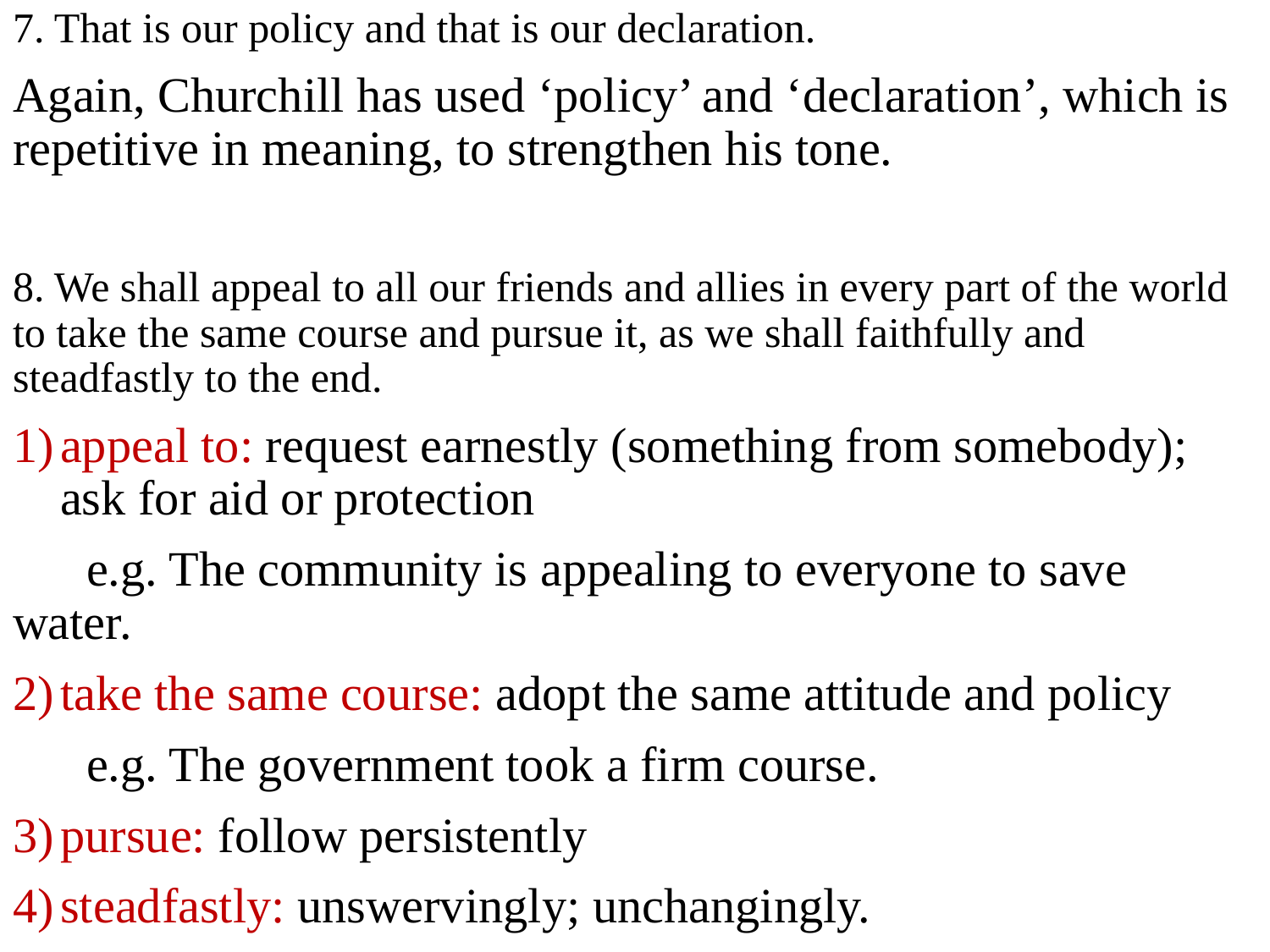

7. That is our policy and that is our declaration.
Again, Churchill has used ‘policy’ and ‘declaration’, which is repetitive in meaning, to strengthen his tone.

8. We shall appeal to all our friends and allies in every part of the world to take the same course and pursue it, as we shall faithfully and steadfastly to the end.
appeal to: request earnestly (something from somebody); ask for aid or protection
      e.g. The community is appealing to everyone to save water.
take the same course: adopt the same attitude and policy
      e.g. The government took a firm course.
pursue: follow persistently
steadfastly: unswervingly; unchangingly.
e.g. We must adhere to the principles steadfastly.